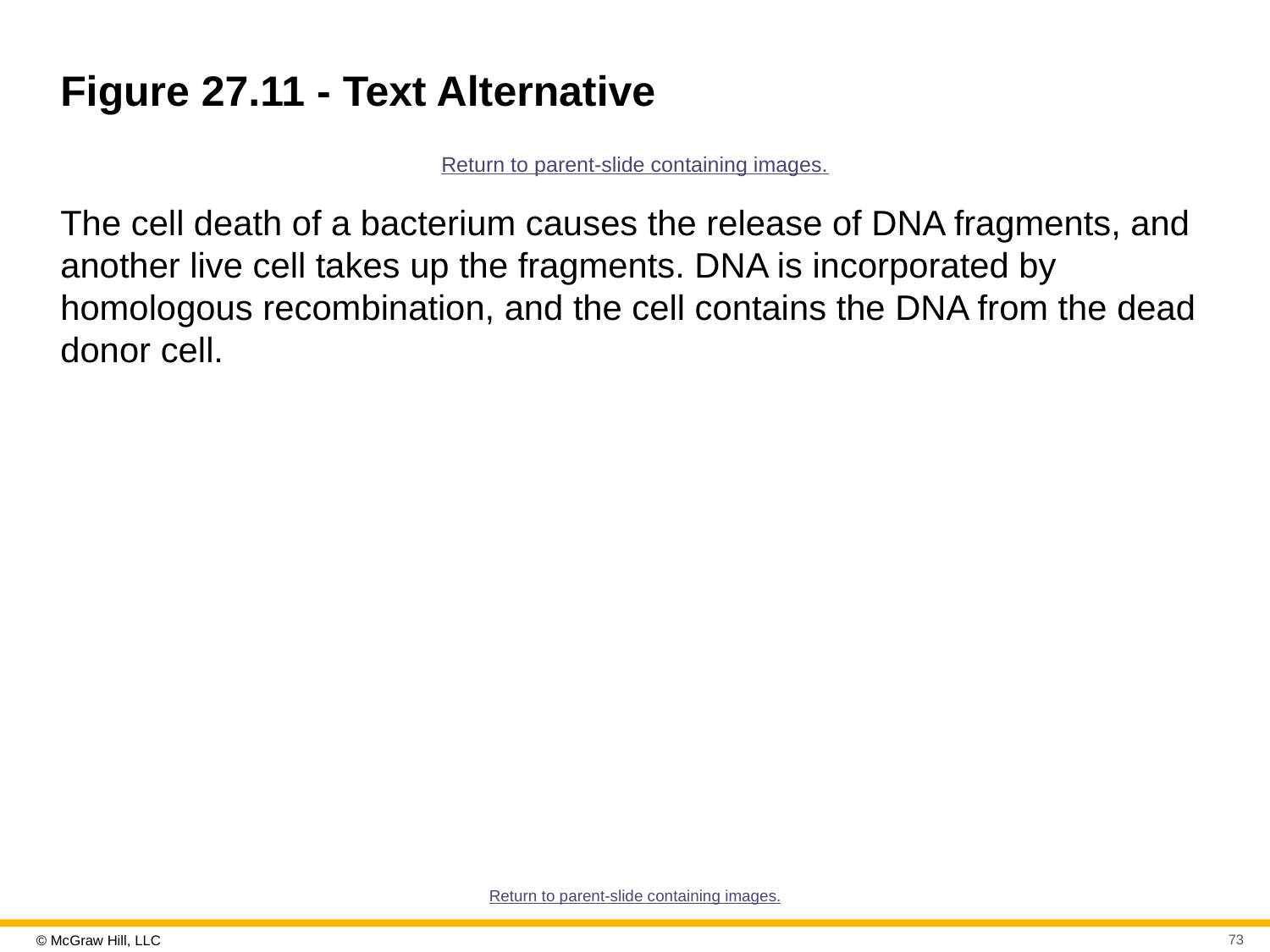

# Figure 27.11 - Text Alternative
Return to parent-slide containing images.
The cell death of a bacterium causes the release of DNA fragments, and another live cell takes up the fragments. DNA is incorporated by homologous recombination, and the cell contains the DNA from the dead donor cell.
Return to parent-slide containing images.
73